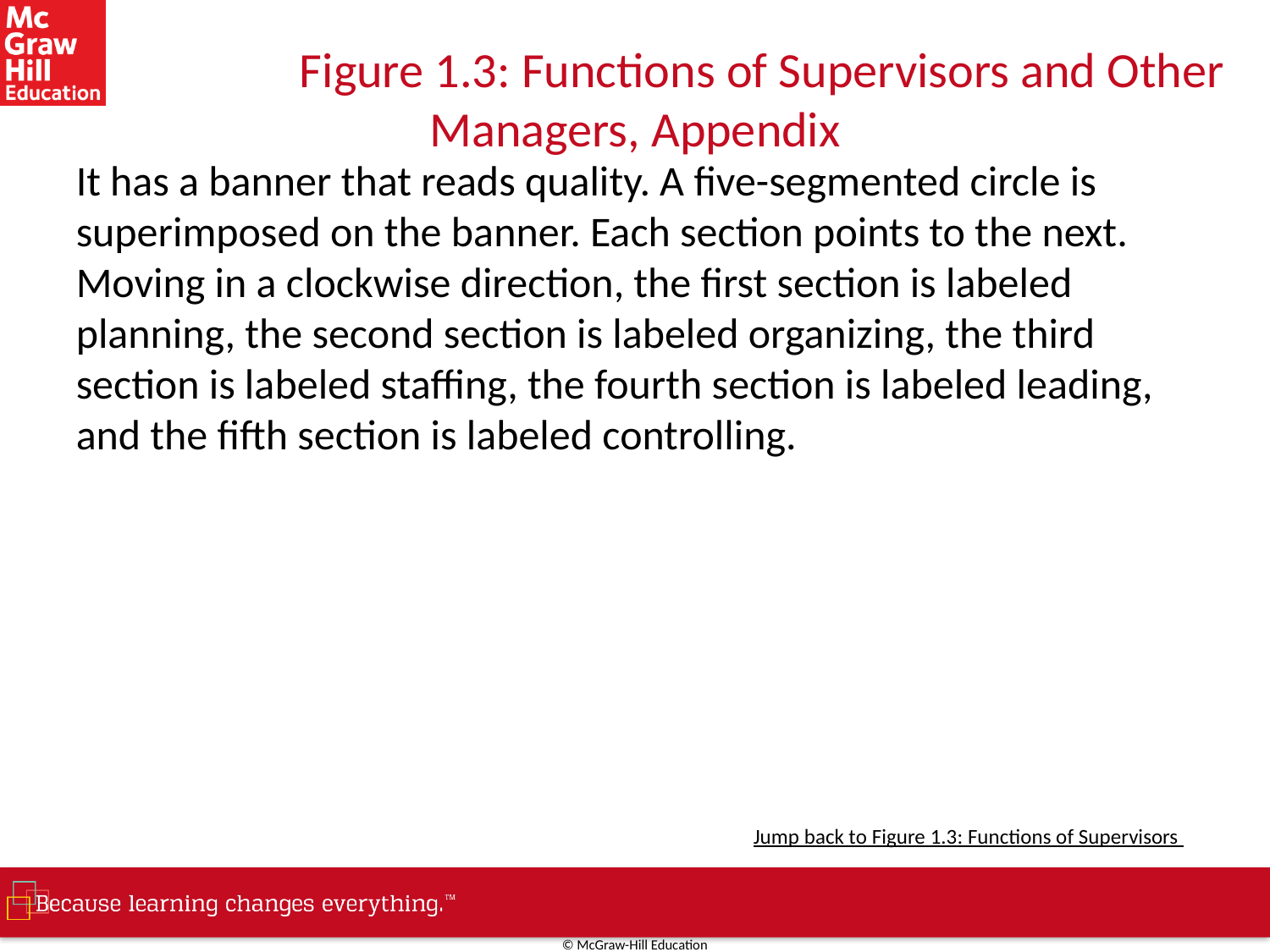

# Figure 1.3: Functions of Supervisors and Other Managers, Appendix
It has a banner that reads quality. A five-segmented circle is superimposed on the banner. Each section points to the next. Moving in a clockwise direction, the first section is labeled planning, the second section is labeled organizing, the third section is labeled staffing, the fourth section is labeled leading, and the fifth section is labeled controlling.
Jump back to Figure 1.3: Functions of Supervisors